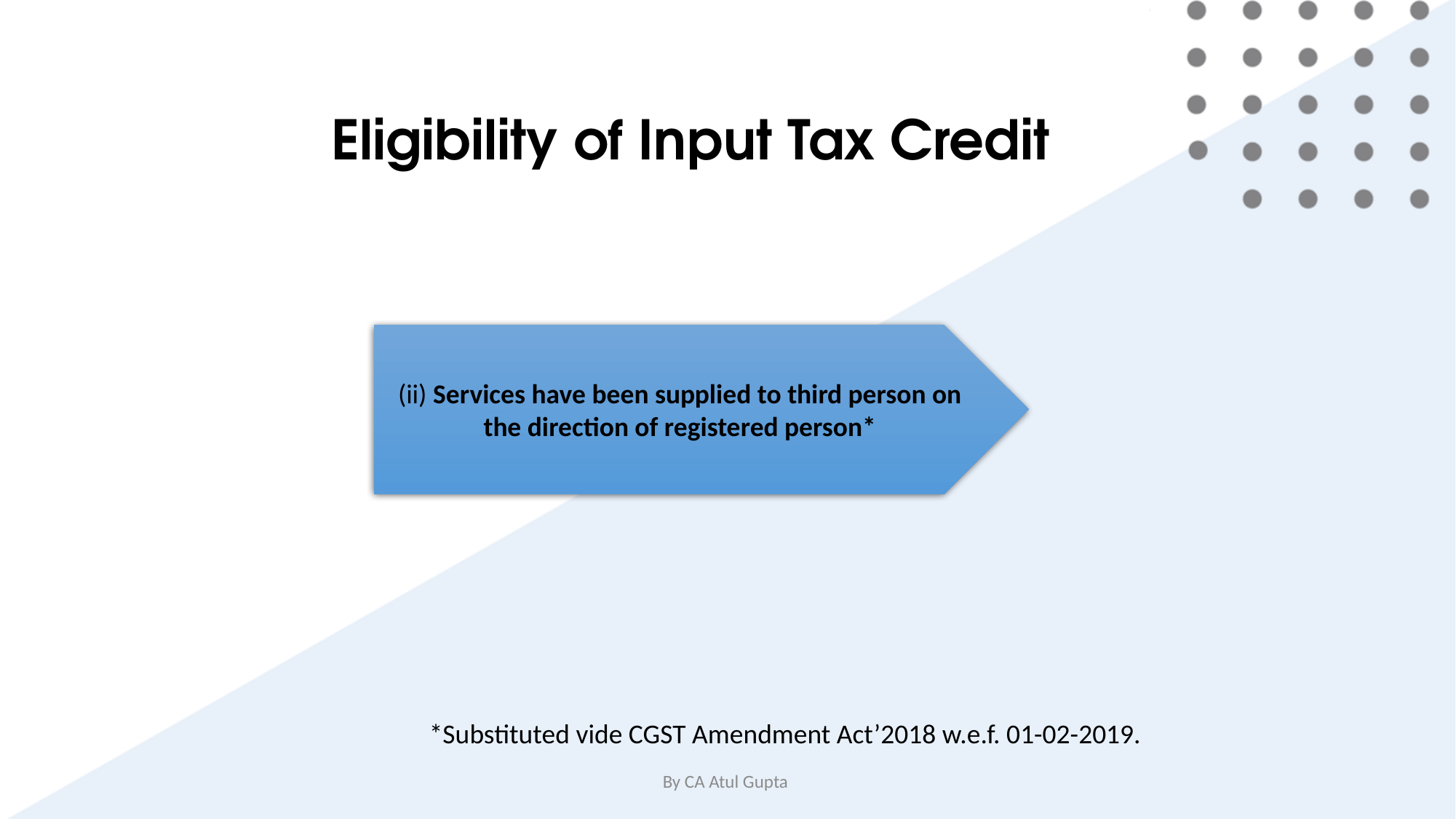

Eligibility of Input Tax Credit
(ii) Services have been supplied to third person on the direction of registered person*
*Substituted vide CGST Amendment Act’2018 w.e.f. 01-02-2019.
By CA Atul Gupta